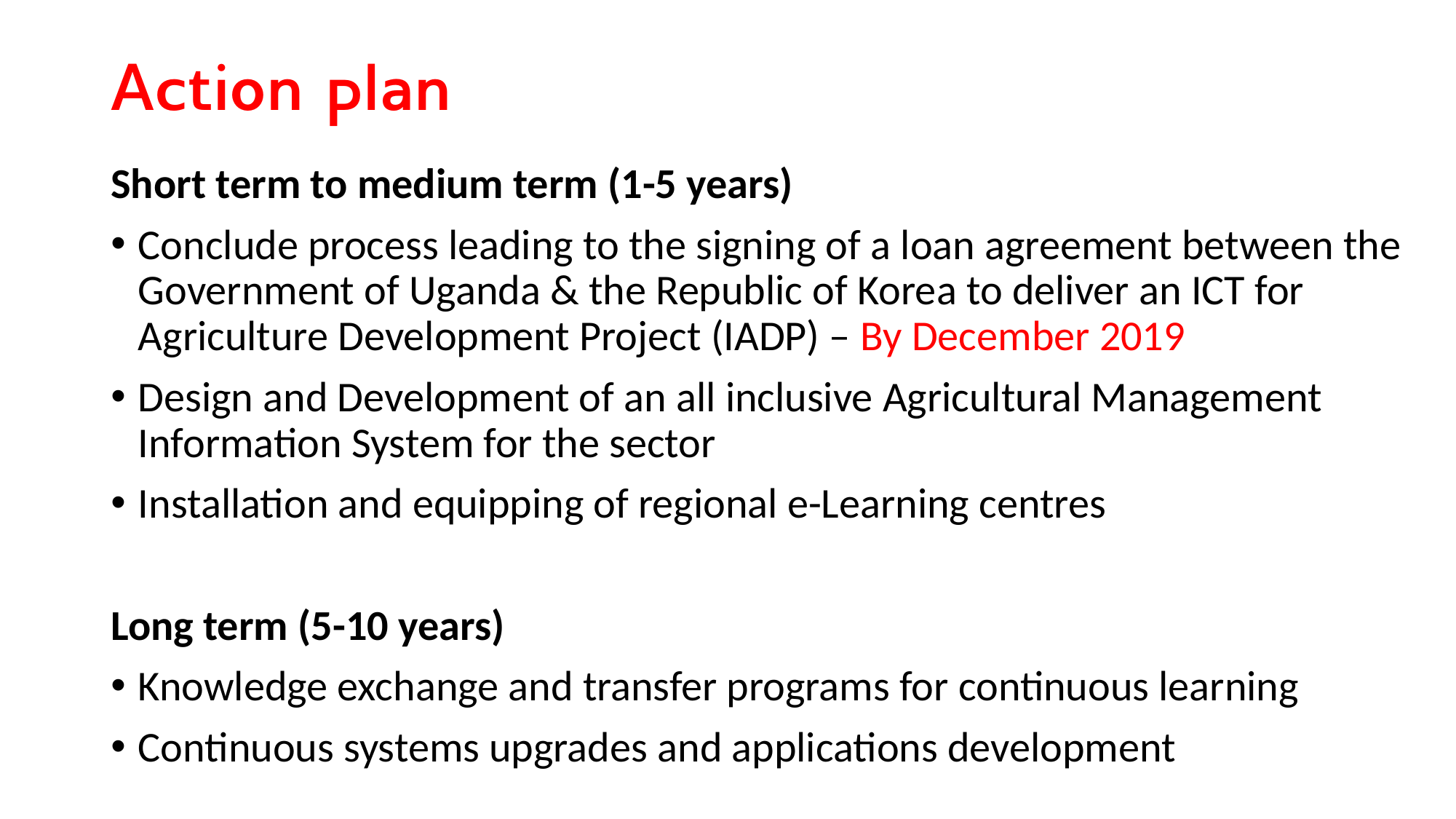

# Action plan
Short term to medium term (1-5 years)
Conclude process leading to the signing of a loan agreement between the Government of Uganda & the Republic of Korea to deliver an ICT for Agriculture Development Project (IADP) – By December 2019
Design and Development of an all inclusive Agricultural Management Information System for the sector
Installation and equipping of regional e-Learning centres

Long term (5-10 years)
Knowledge exchange and transfer programs for continuous learning
Continuous systems upgrades and applications development